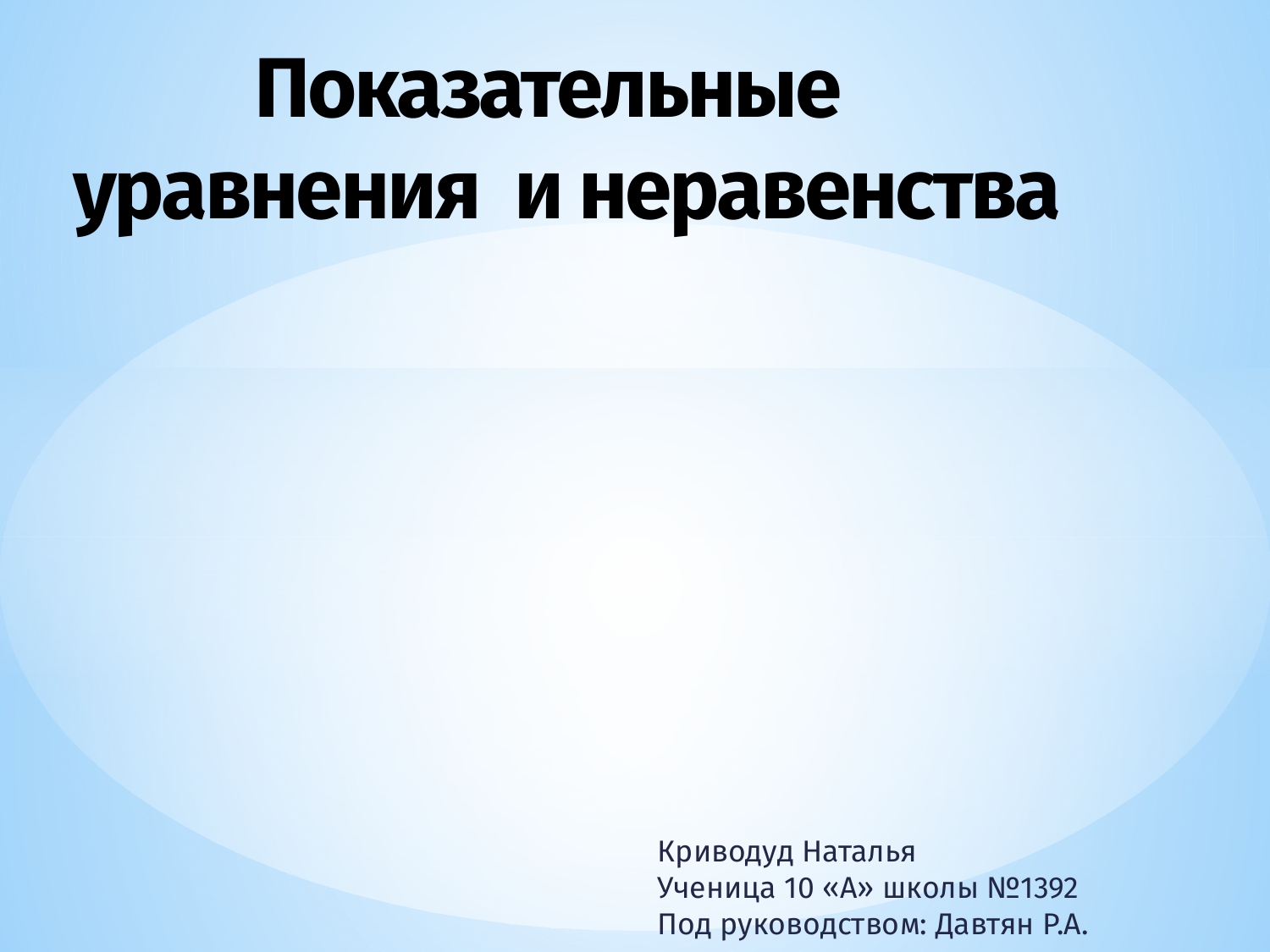

# Показательные уравнения  и неравенства
Криводуд Наталья
Ученица 10 «А» школы №1392
Под руководством: Давтян Р.А.